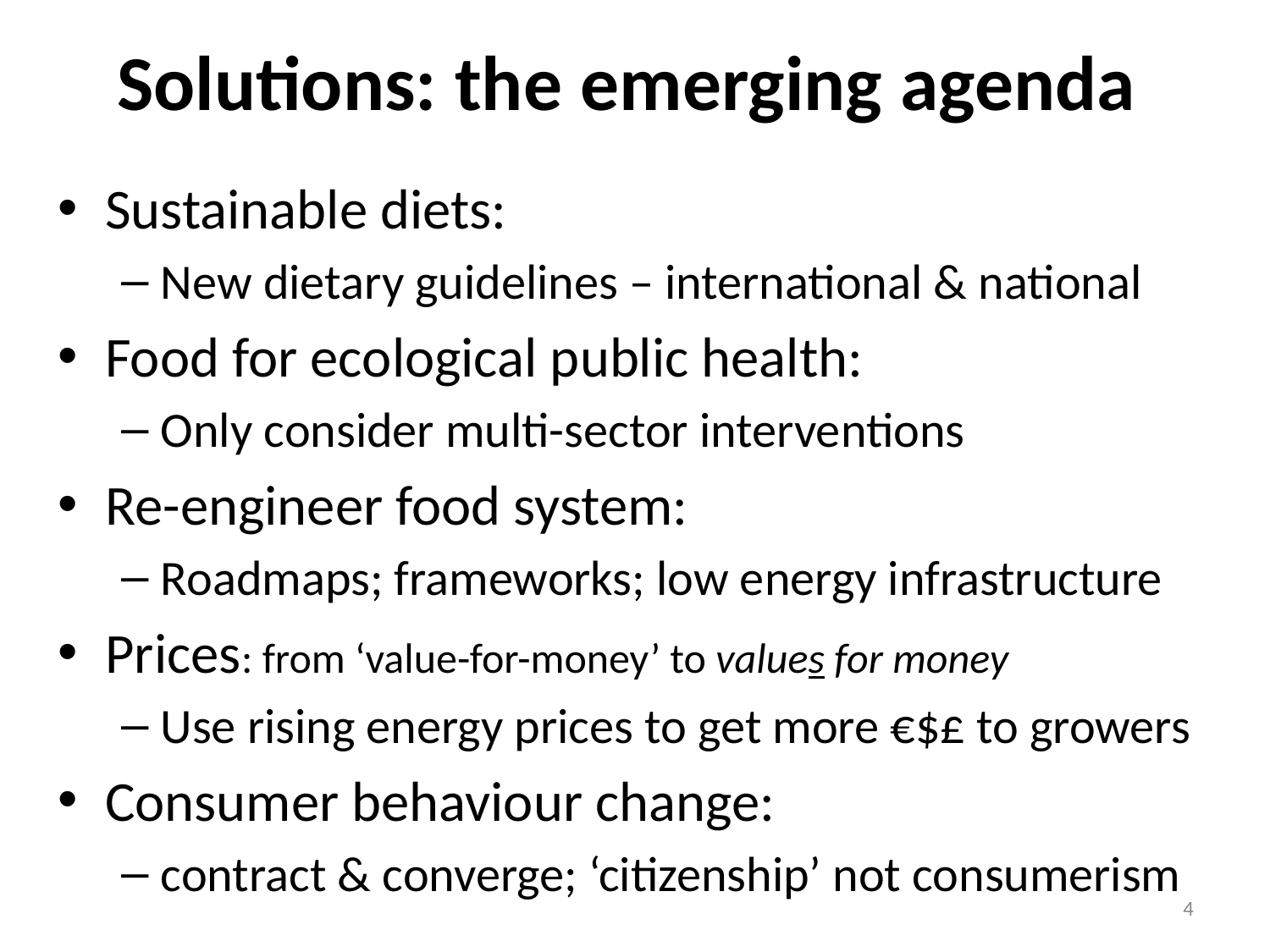

# Solutions: the emerging agenda
Sustainable diets:
New dietary guidelines – international & national
Food for ecological public health:
Only consider multi-sector interventions
Re-engineer food system:
Roadmaps; frameworks; low energy infrastructure
Prices: from ‘value-for-money’ to values for money
Use rising energy prices to get more €$£ to growers
Consumer behaviour change:
contract & converge; ‘citizenship’ not consumerism

4